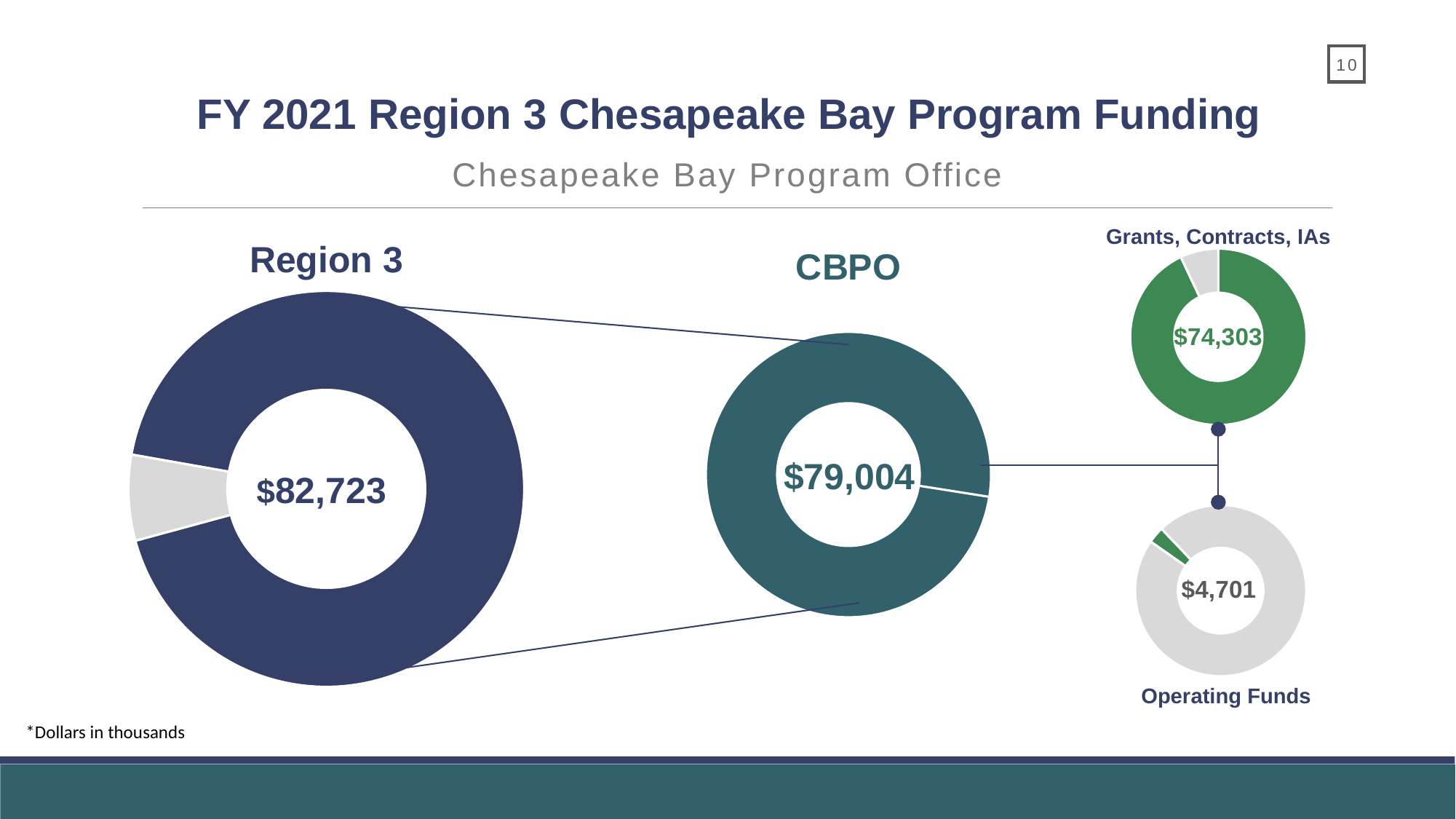

FY 2021 Region 3 Chesapeake Bay Program Funding
Chesapeake Bay Program Office
Grants, Contracts, IAs
Region 3
CBPO

### Chart

| Category | Sales |
|---|---|
| 1st Qtr | 93.0 |
| 2nd QTR | 7.0 |

### Chart

| Category | Sales |
|---|---|
| 1st Qtr | 93.0 |
| 2nd Qtr | 7.0 |

### Chart

| Category | Sales |
|---|---|
| 1st Qtr | 93.0 |
| 2nd Qtr | None |
$79,004
$82,723

### Chart

| Category | Sales |
|---|---|
| 1st Qtr | 3.0 |
| 2nd Qtr | 93.0 |
Operating Funds
*Dollars in thousands